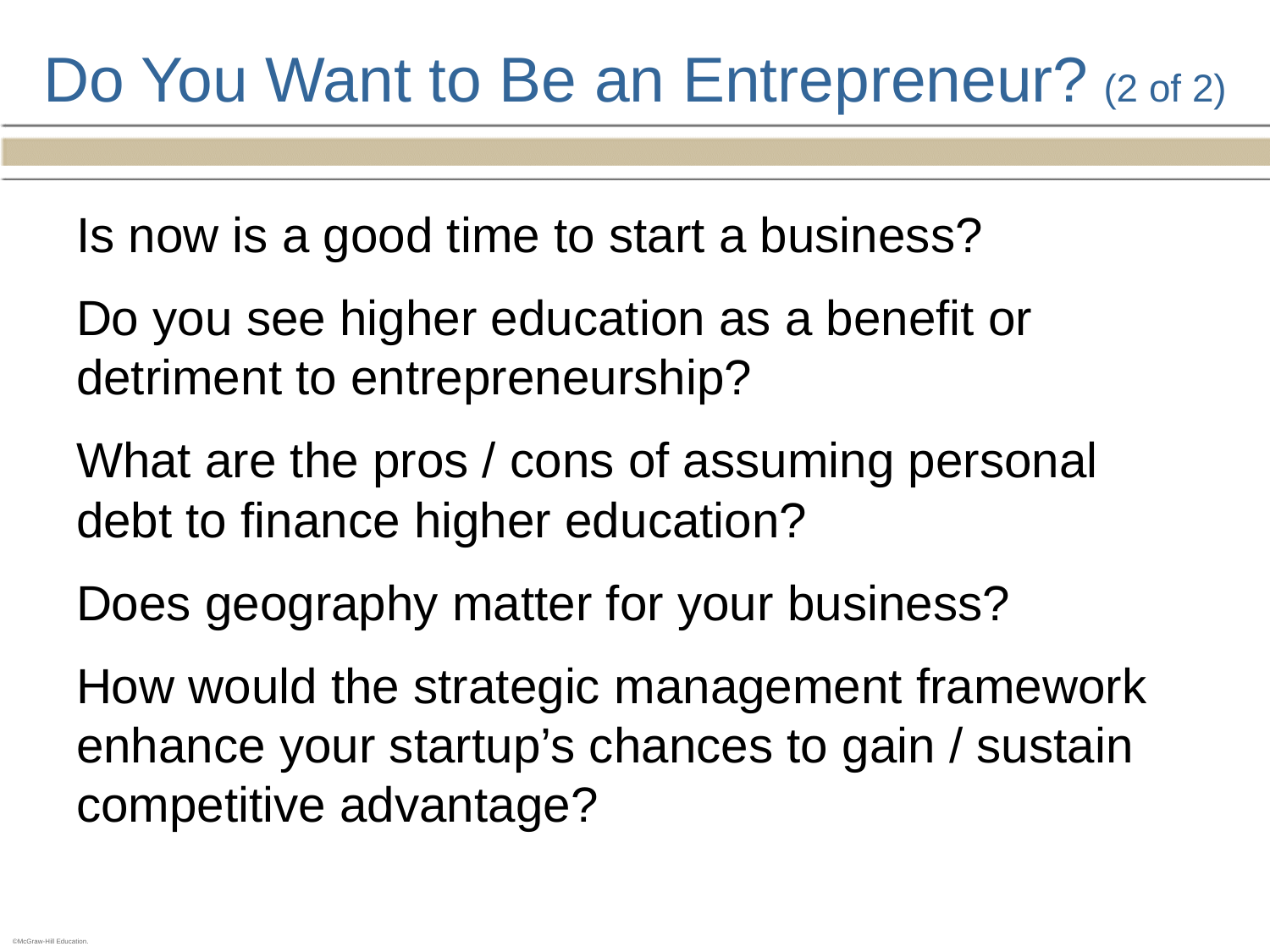

# Do You Want to Be an Entrepreneur? (2 of 2)
Is now is a good time to start a business?
Do you see higher education as a benefit or detriment to entrepreneurship?
What are the pros / cons of assuming personal debt to finance higher education?
Does geography matter for your business?
How would the strategic management framework enhance your startup’s chances to gain / sustain competitive advantage?